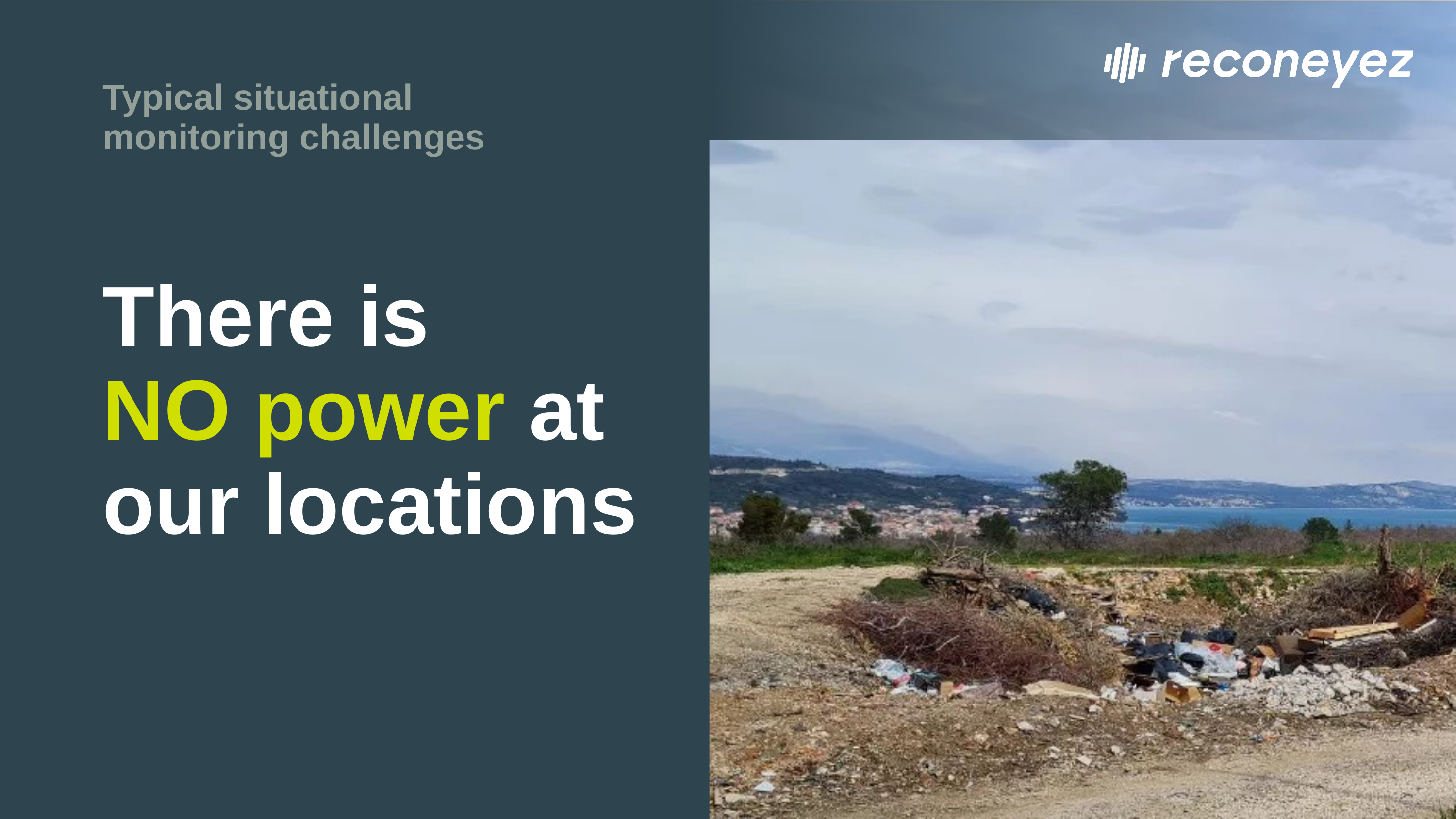

Typical situational
monitoring challenges
There is
NO power at our locations